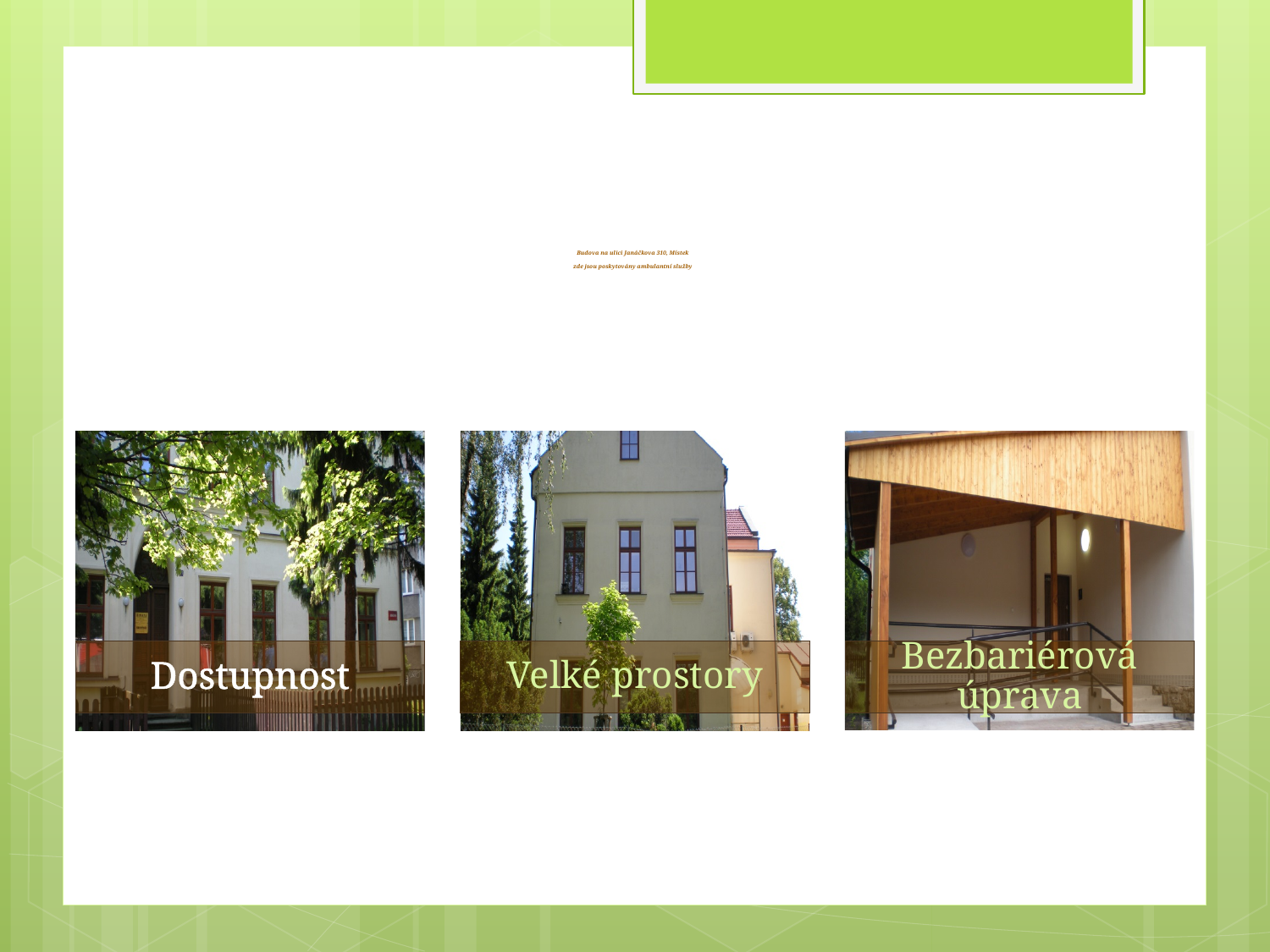

# Budova na ulici Janáčkova 310, Místek zde jsou poskytovány ambulantní služby
Dostupnost
Velké prostory
Bezbariérová úprava